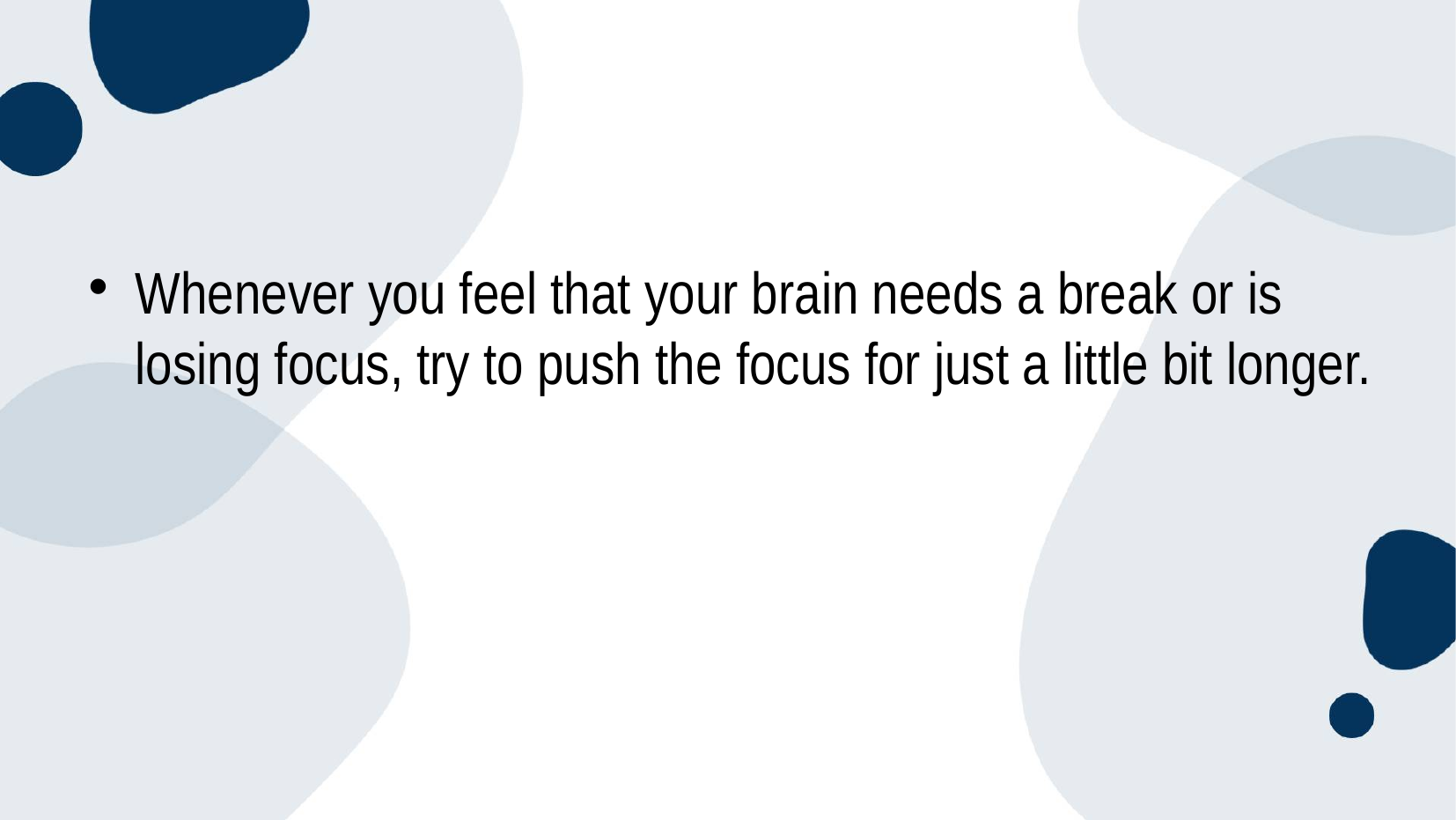

Whenever you feel that your brain needs a break or is losing focus, try to push the focus for just a little bit longer.